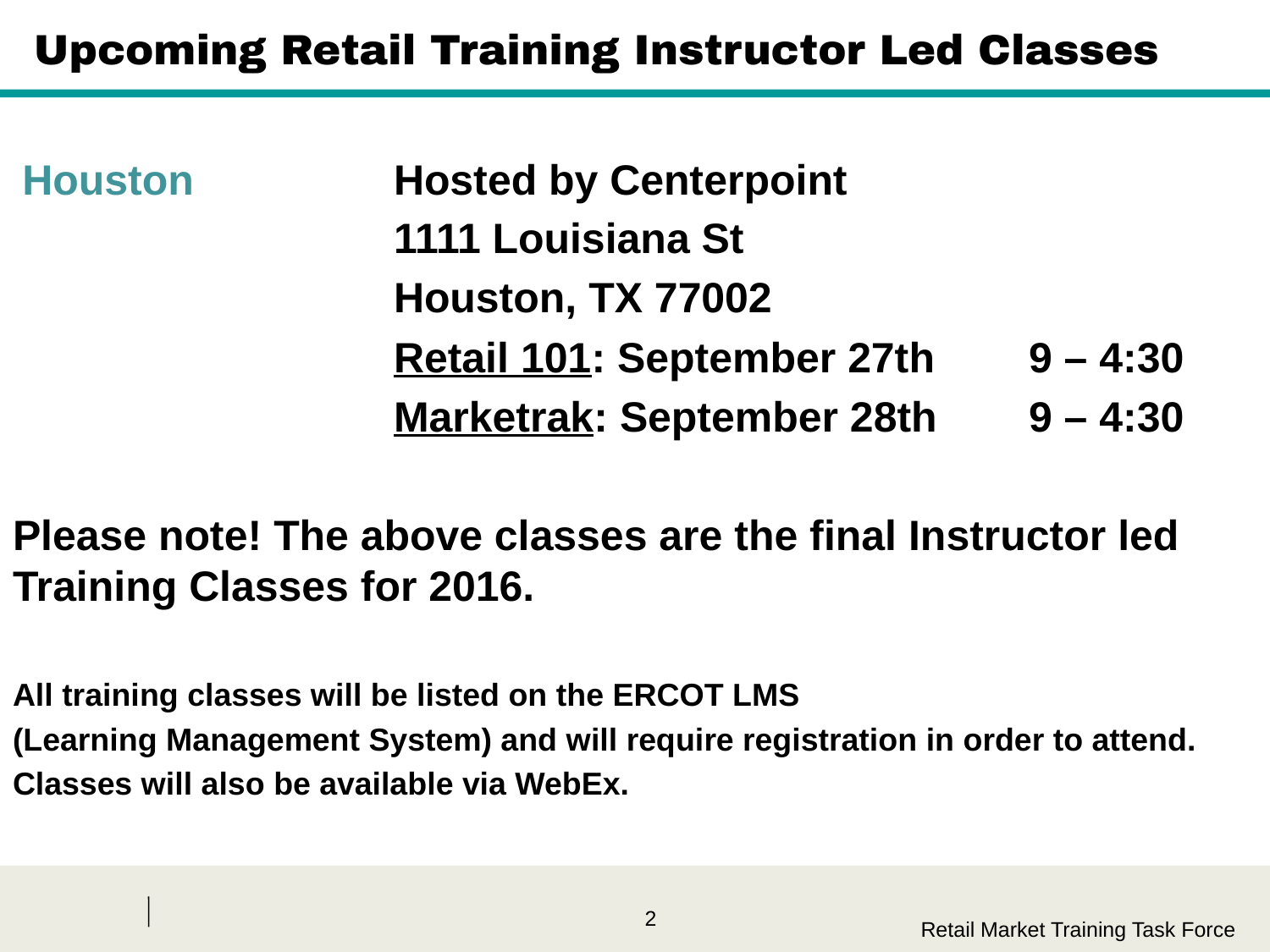

# Upcoming Retail Training Instructor Led Classes

 Houston     		Hosted by Centerpoint
	    		1111 Louisiana St
			Houston, TX 77002
			Retail 101: September 27th  	9 – 4:30
			Marketrak: September 28th 	9 – 4:30

Please note! The above classes are the final Instructor led Training Classes for 2016.

All training classes will be listed on the ERCOT LMS
(Learning Management System) and will require registration in order to attend.
Classes will also be available via WebEx.
Retail Market Training Task Force